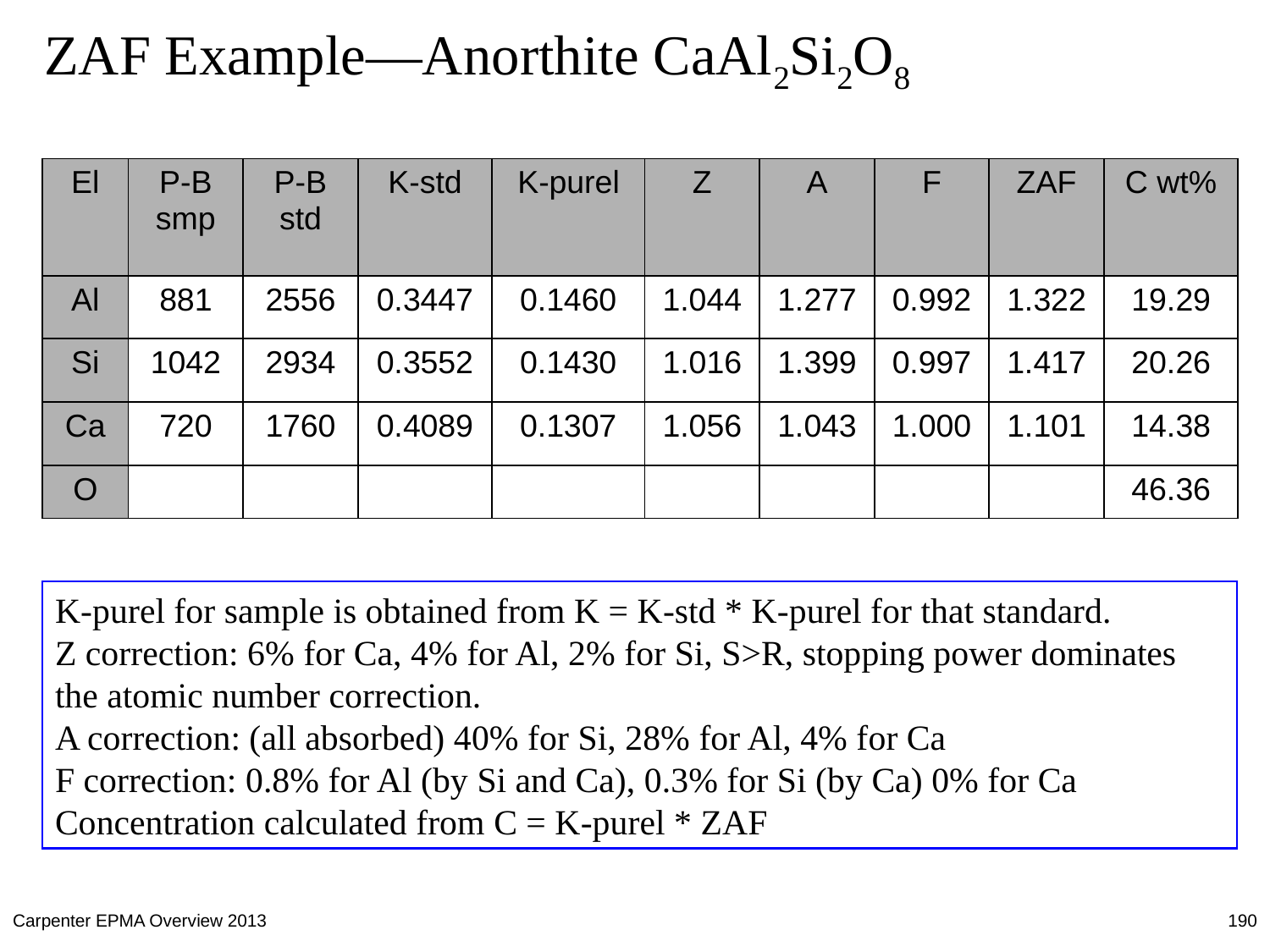

# ZAF Example—Anorthite CaAl2Si2O8
| El | P-B smp | P-B std | K-std | K-purel | Z | A | F | ZAF | C wt% |
| --- | --- | --- | --- | --- | --- | --- | --- | --- | --- |
| Al | 881 | 2556 | 0.3447 | 0.1460 | 1.044 | 1.277 | 0.992 | 1.322 | 19.29 |
| Si | 1042 | 2934 | 0.3552 | 0.1430 | 1.016 | 1.399 | 0.997 | 1.417 | 20.26 |
| Ca | 720 | 1760 | 0.4089 | 0.1307 | 1.056 | 1.043 | 1.000 | 1.101 | 14.38 |
| O |  |  |  |  |  |  |  |  | 46.36 |
K-purel for sample is obtained from K = K-std * K-purel for that standard.
Z correction: 6% for Ca, 4% for Al, 2% for Si, S>R, stopping power dominates the atomic number correction.
A correction: (all absorbed) 40% for Si, 28% for Al, 4% for Ca
F correction: 0.8% for Al (by Si and Ca), 0.3% for Si (by Ca) 0% for Ca
Concentration calculated from C = K-purel * ZAF
Carpenter EPMA Overview 2013
190